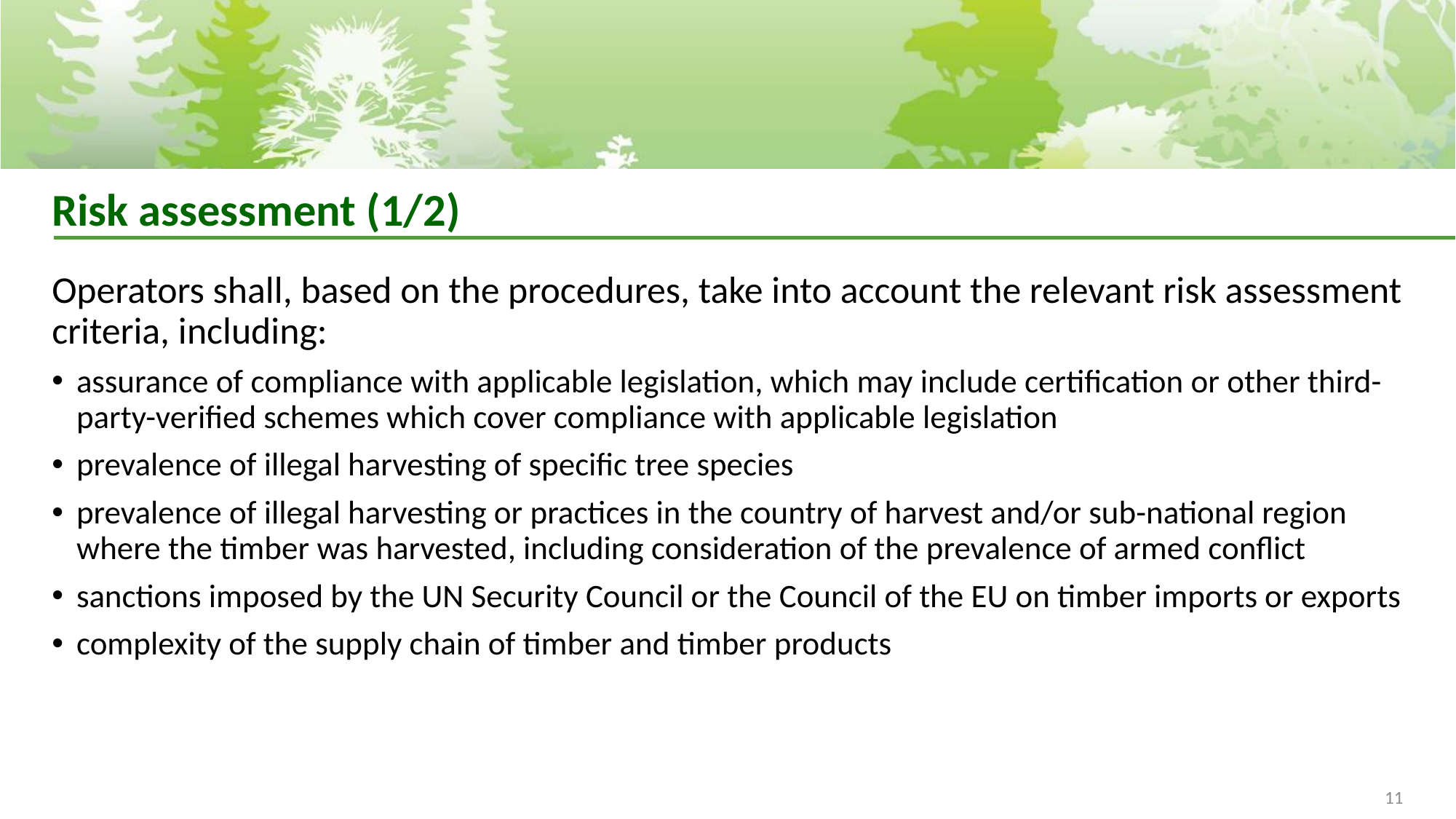

# Risk assessment (1/2)
Operators shall, based on the procedures, take into account the relevant risk assessment criteria, including:
assurance of compliance with applicable legislation, which may include certification or other third-party-verified schemes which cover compliance with applicable legislation
prevalence of illegal harvesting of specific tree species
prevalence of illegal harvesting or practices in the country of harvest and/or sub-national region where the timber was harvested, including consideration of the prevalence of armed conflict
sanctions imposed by the UN Security Council or the Council of the EU on timber imports or exports
complexity of the supply chain of timber and timber products
11